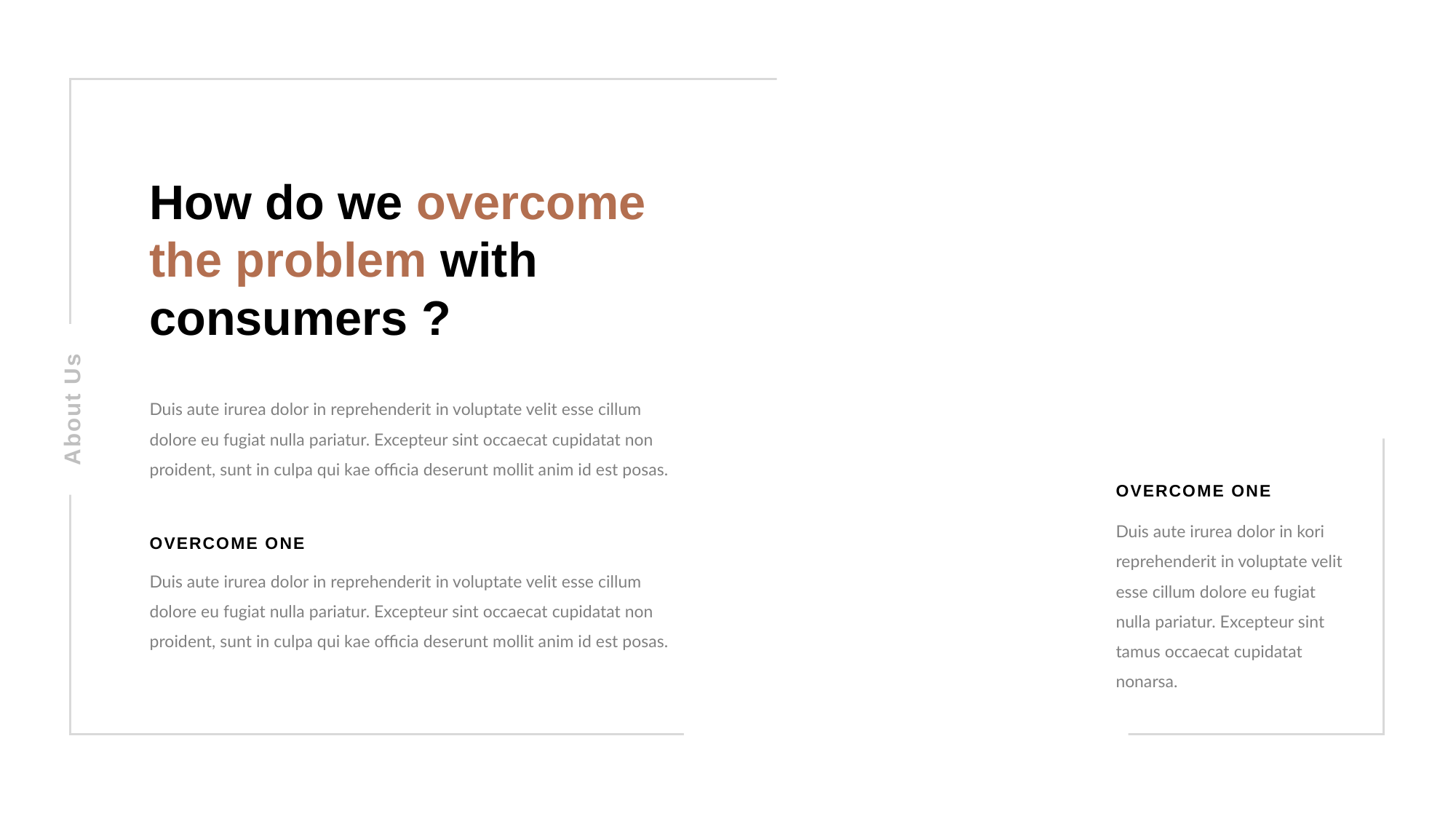

How do we overcome the problem with consumers ?
Duis aute irurea dolor in reprehenderit in voluptate velit esse cillum dolore eu fugiat nulla pariatur. Excepteur sint occaecat cupidatat non proident, sunt in culpa qui kae officia deserunt mollit anim id est posas.
About Us
OVERCOME ONE
Duis aute irurea dolor in kori reprehenderit in voluptate velit esse cillum dolore eu fugiat nulla pariatur. Excepteur sint tamus occaecat cupidatat nonarsa.
OVERCOME ONE
Duis aute irurea dolor in reprehenderit in voluptate velit esse cillum dolore eu fugiat nulla pariatur. Excepteur sint occaecat cupidatat non proident, sunt in culpa qui kae officia deserunt mollit anim id est posas.